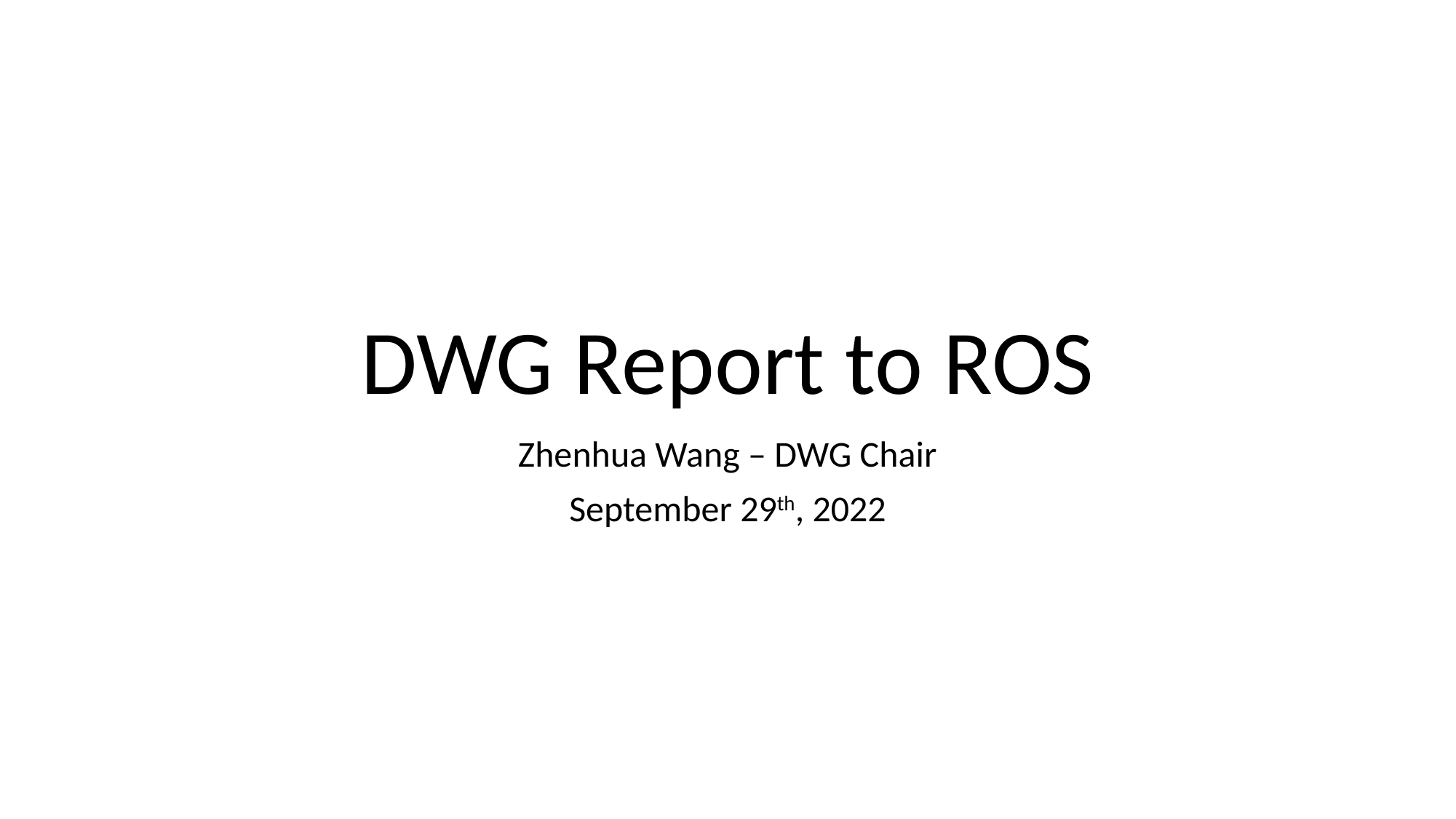

# DWG Report to ROS
Zhenhua Wang – DWG Chair
September 29th, 2022